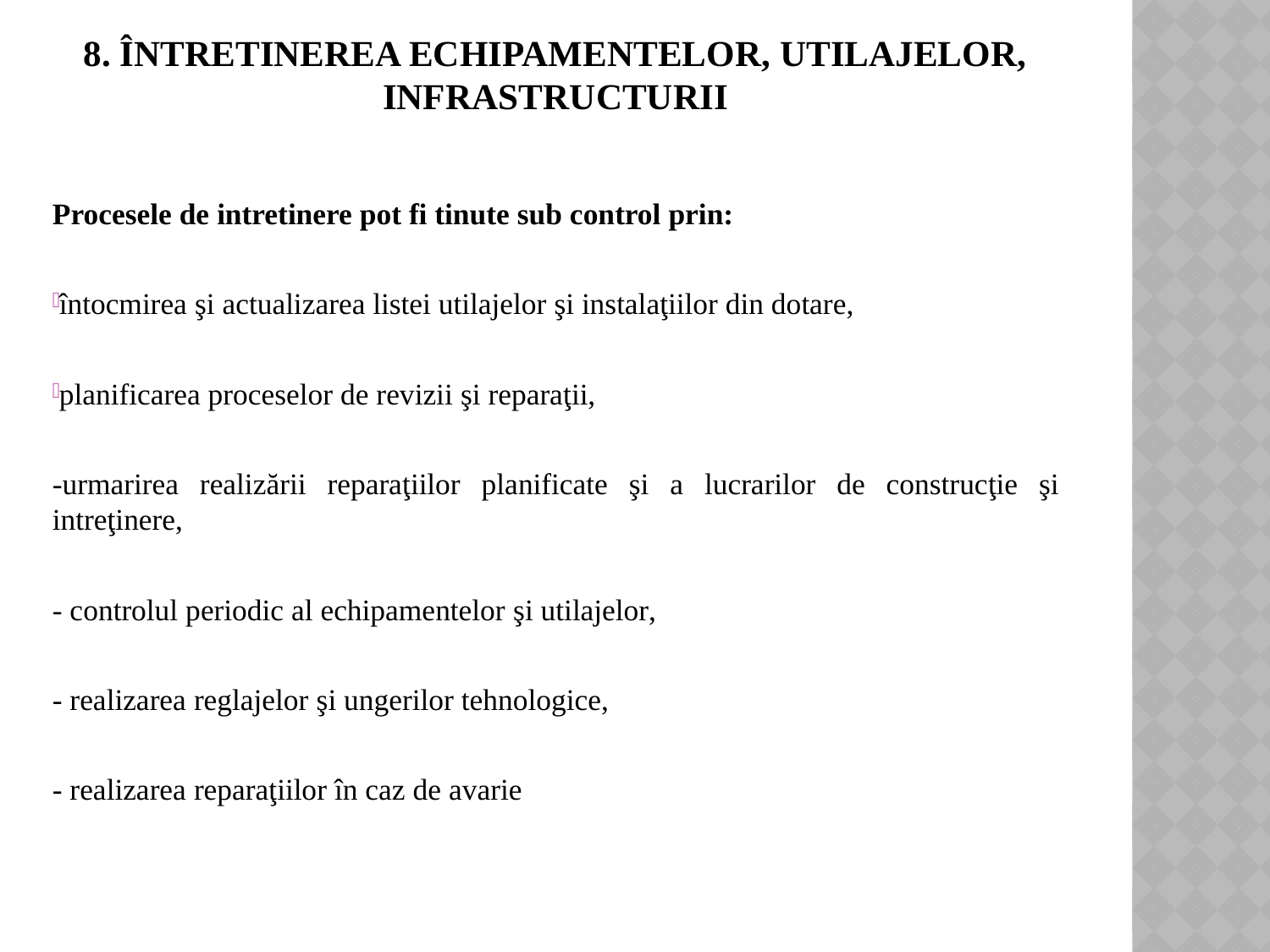

# 8. Întretinerea echipamentelor, utilajelor, infrastructurii
Procesele de intretinere pot fi tinute sub control prin:

întocmirea şi actualizarea listei utilajelor şi instalaţiilor din dotare,

planificarea proceselor de revizii şi reparaţii,

-urmarirea realizării reparaţiilor planificate şi a lucrarilor de construcţie şi intreţinere,

- controlul periodic al echipamentelor şi utilajelor,

- realizarea reglajelor şi ungerilor tehnologice,

- realizarea reparaţiilor în caz de avarie